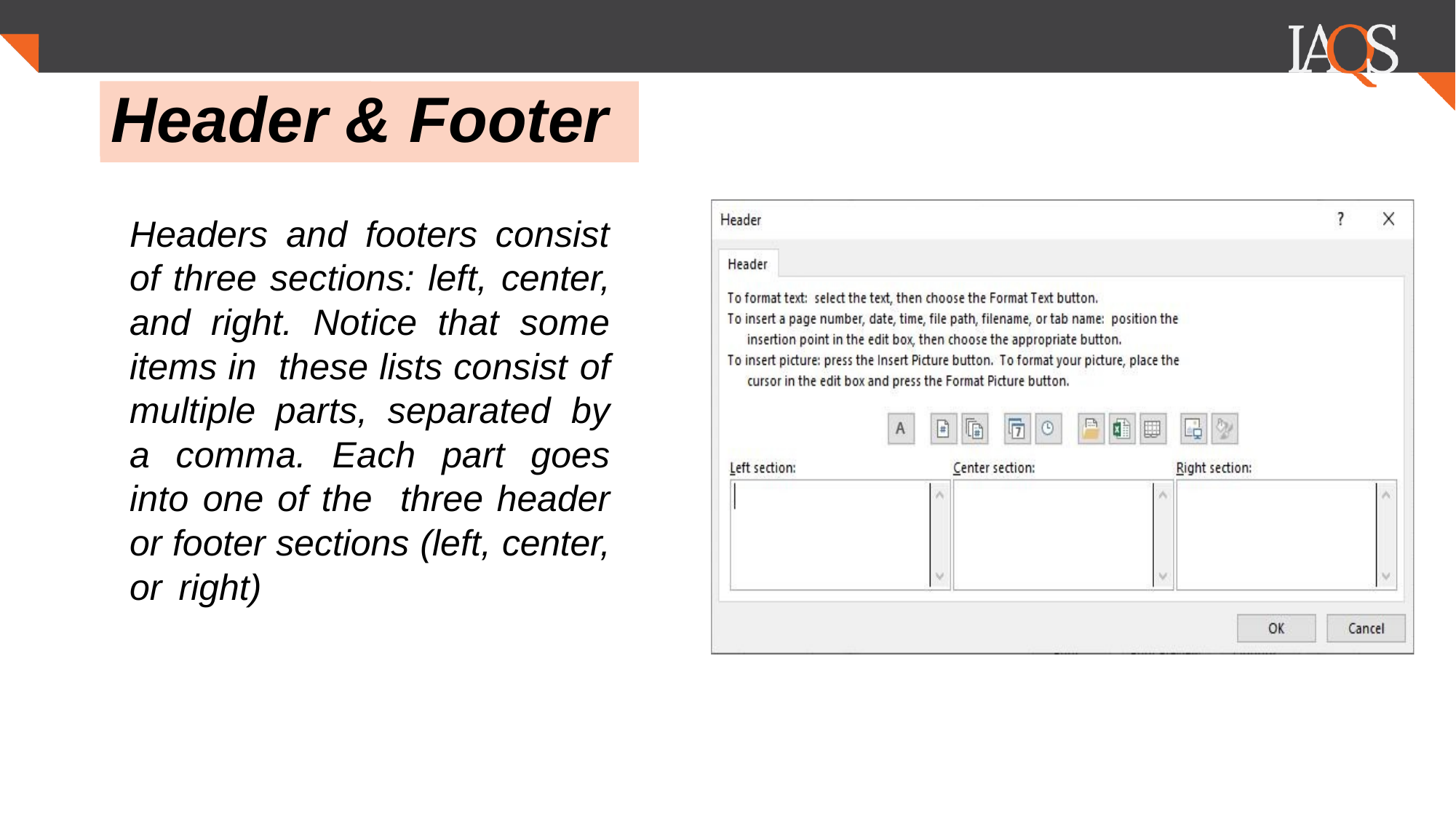

.
# Header & Footer

Headers and footers consist of three sections: left, center, and right. Notice that some items in  these lists consist of multiple parts, separated by a comma. Each part goes into one of the  three header or footer sections (left, center, or right)